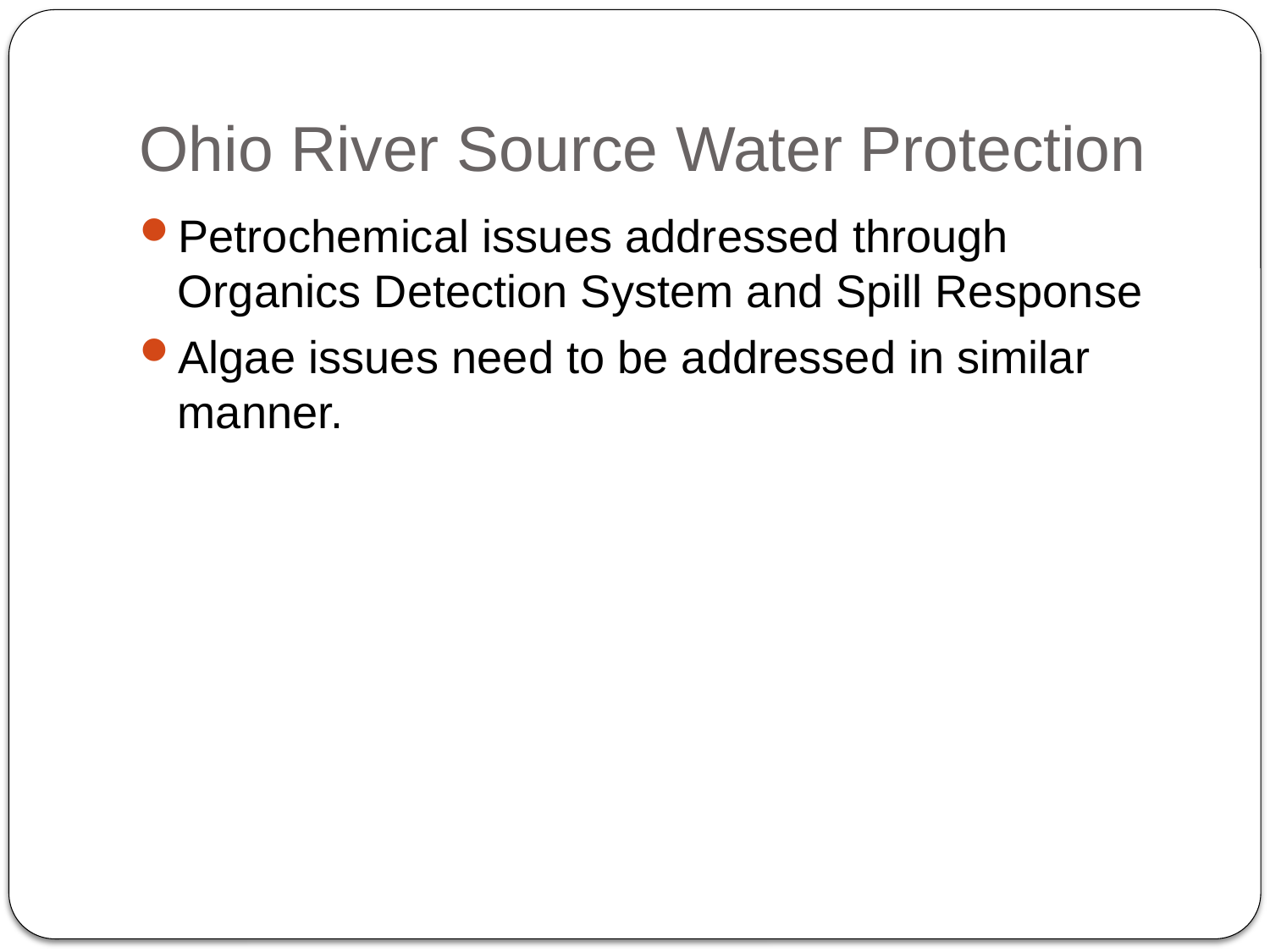

# Ohio River Source Water Protection
Petrochemical issues addressed through Organics Detection System and Spill Response
Algae issues need to be addressed in similar manner.